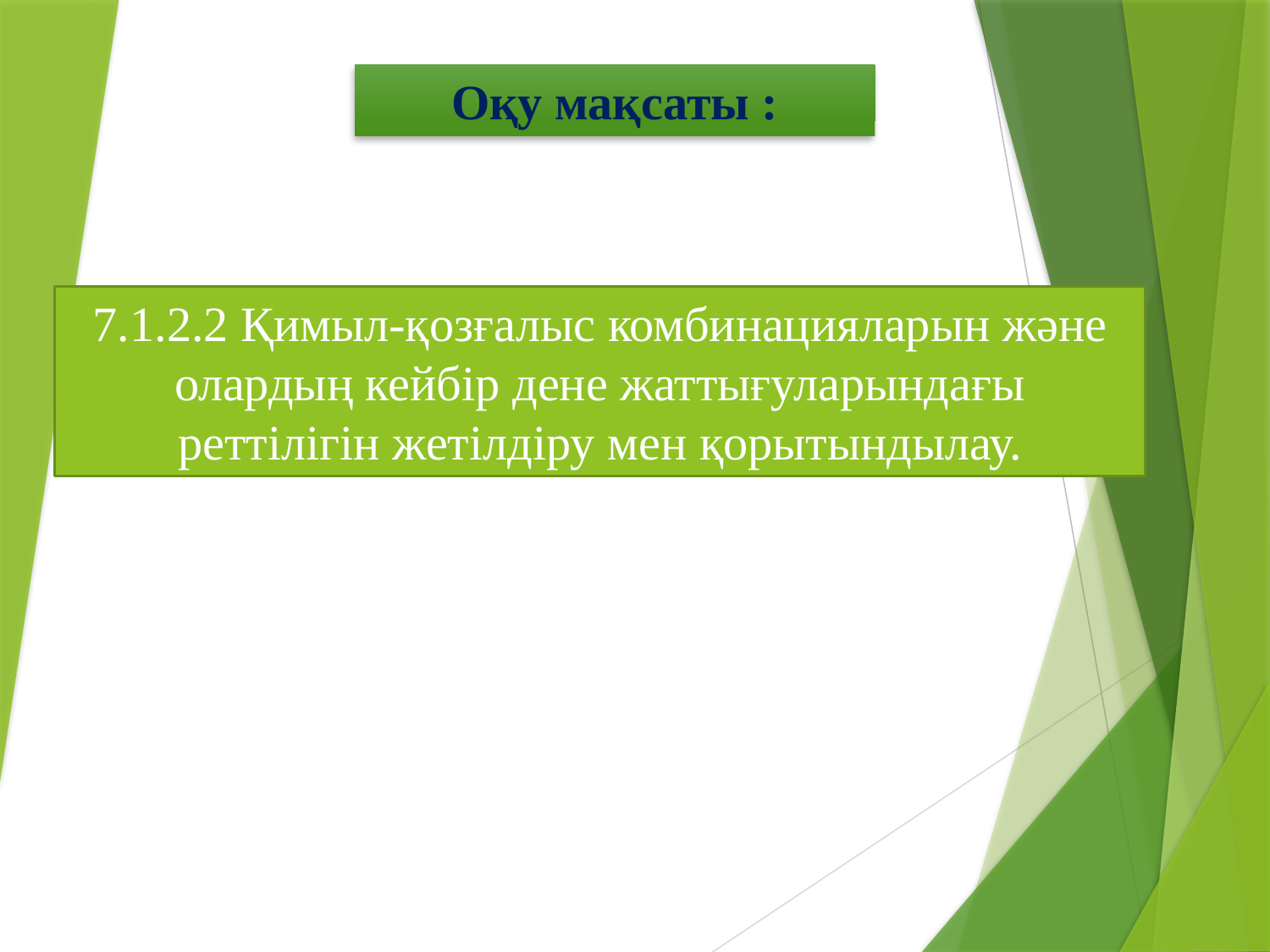

Оқу мақсаты :
7.1.2.2 Қимыл-қозғалыс комбинацияларын және олардың кейбір дене жаттығуларындағы реттілігін жетілдіру мен қорытындылау.